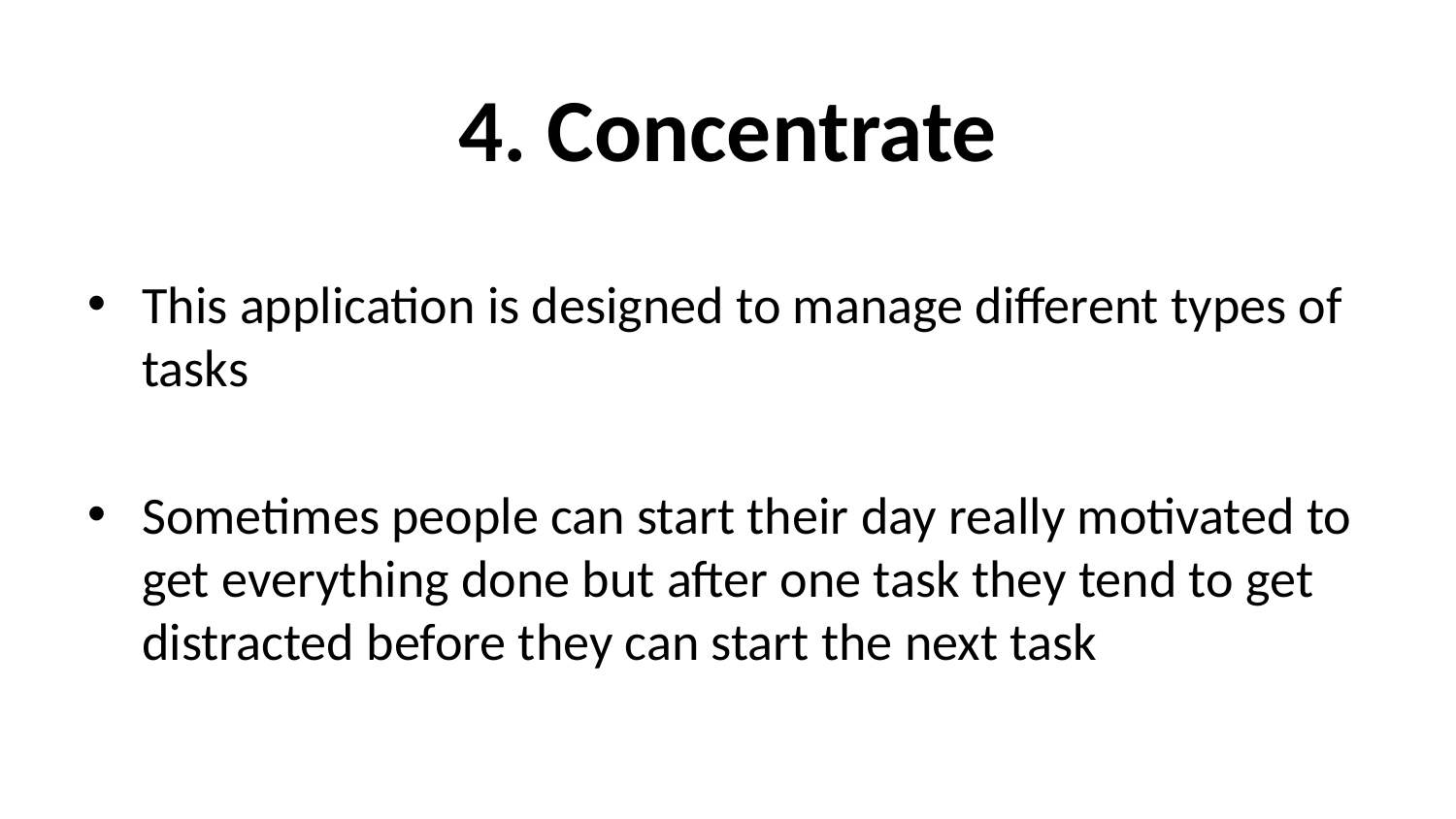

# 4. Concentrate
This application is designed to manage different types of tasks

Sometimes people can start their day really motivated to get everything done but after one task they tend to get distracted before they can start the next task